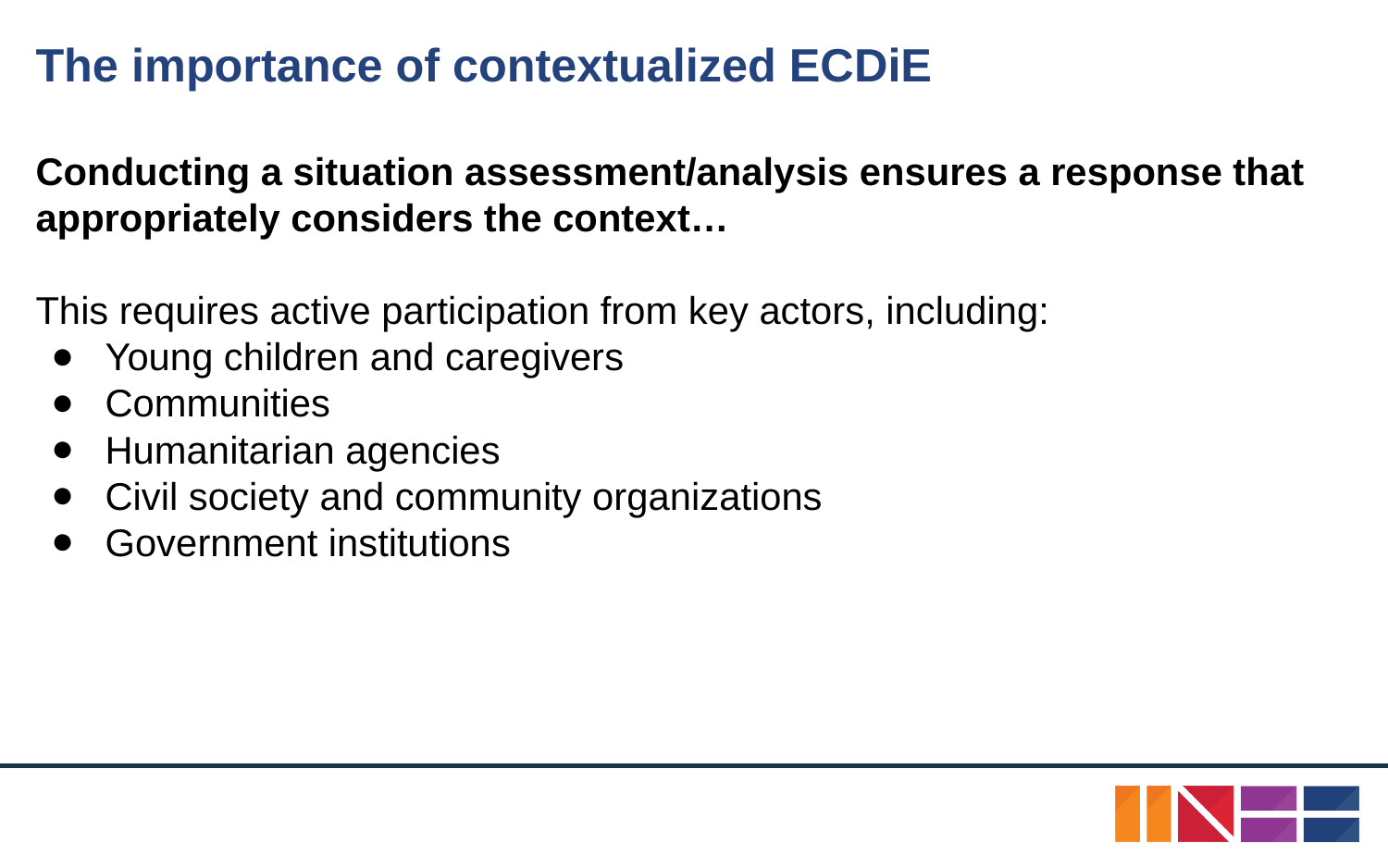

# The importance of contextualized ECDiE

Conducting a situation assessment/analysis ensures a response that appropriately considers the context…

This requires active participation from key actors, including:
Young children and caregivers
Communities
Humanitarian agencies
Civil society and community organizations
Government institutions